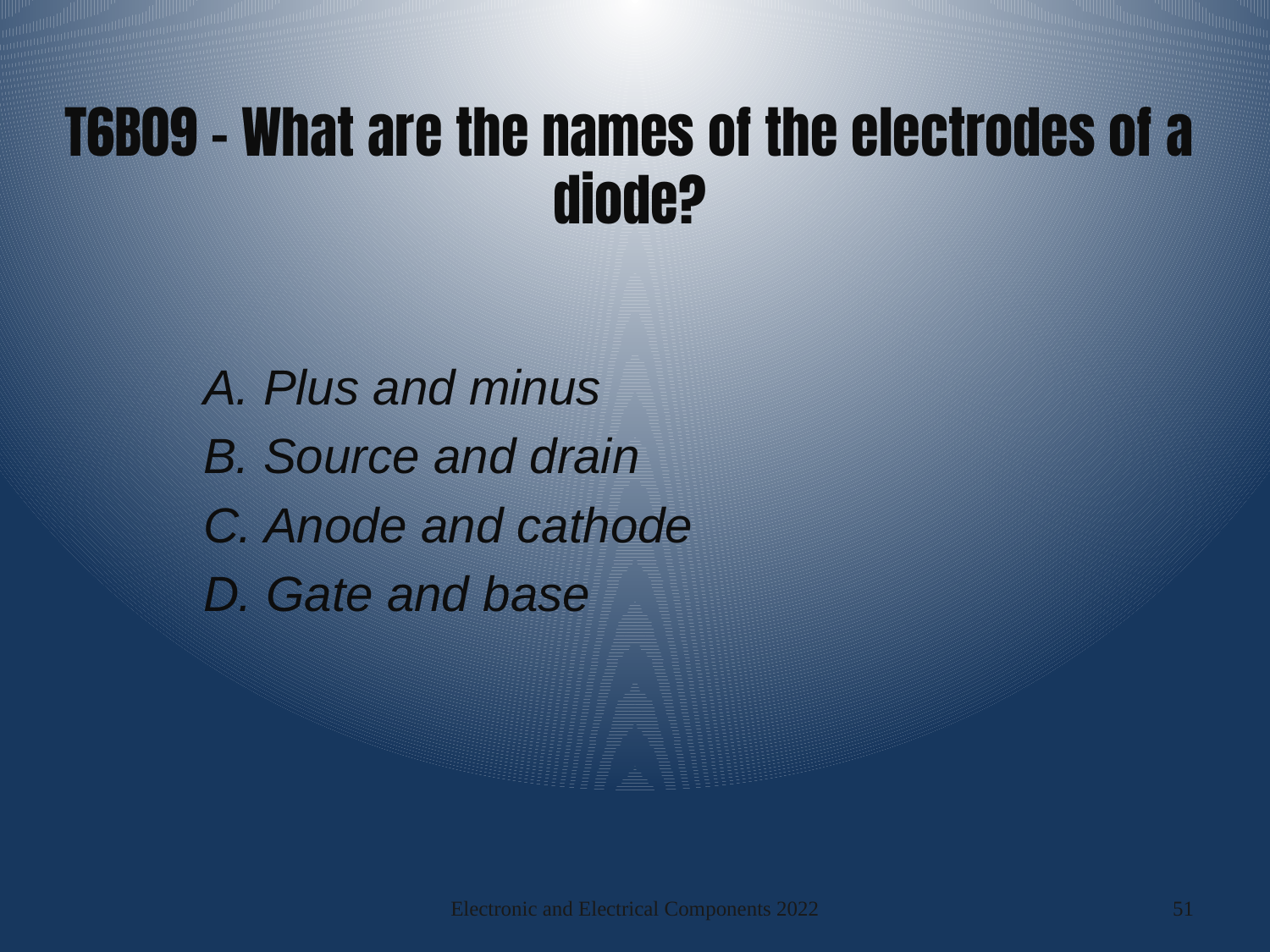

# T6B09 - What are the names of the electrodes of a diode?
A. Plus and minus
B. Source and drain
C. Anode and cathode
D. Gate and base

Electronic and Electrical Components 2022
51